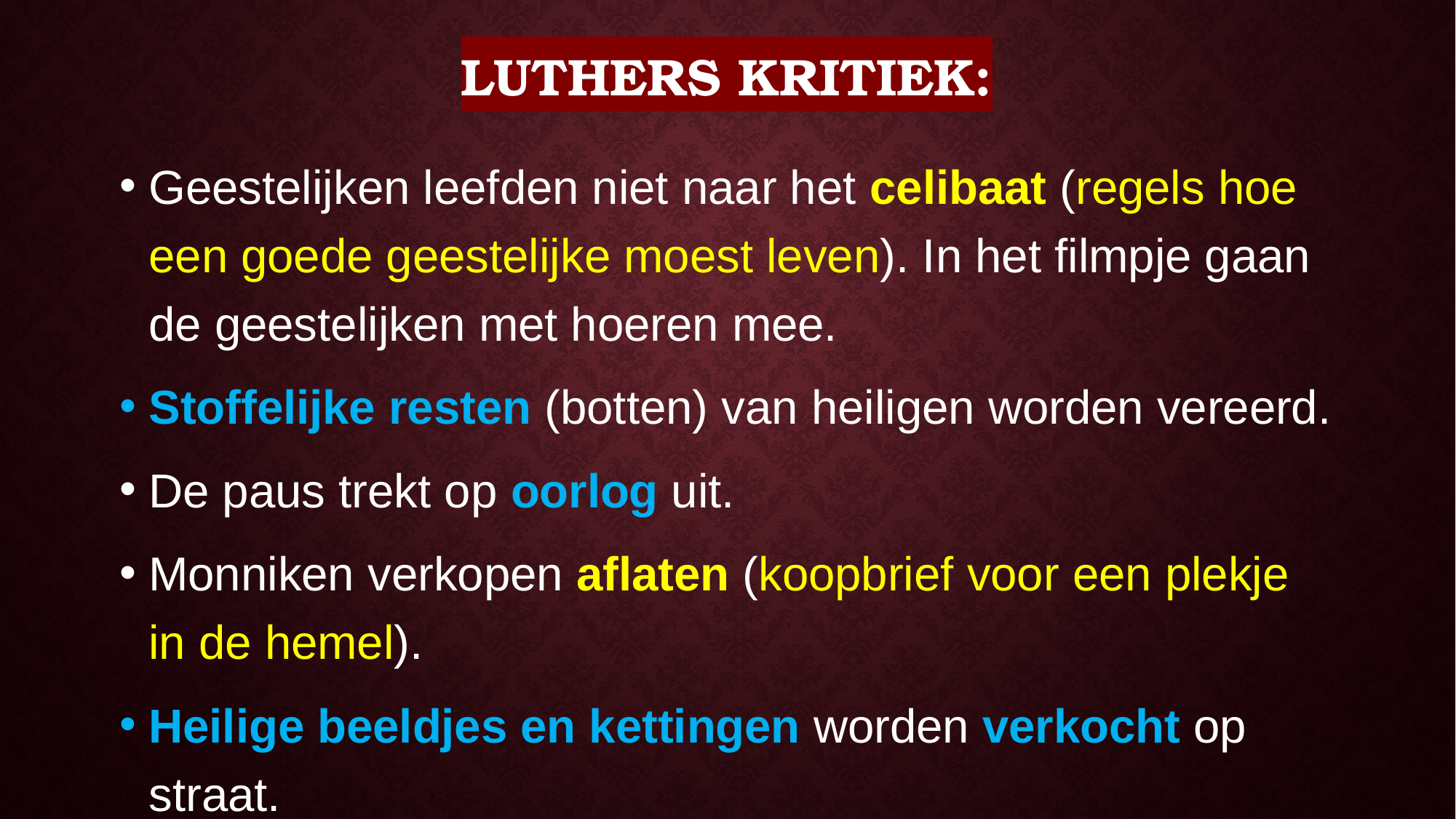

# Luthers kritiek:
Geestelijken leefden niet naar het celibaat (regels hoe een goede geestelijke moest leven). In het filmpje gaan de geestelijken met hoeren mee.
Stoffelijke resten (botten) van heiligen worden vereerd.
De paus trekt op oorlog uit.
Monniken verkopen aflaten (koopbrief voor een plekje in de hemel).
Heilige beeldjes en kettingen worden verkocht op straat.